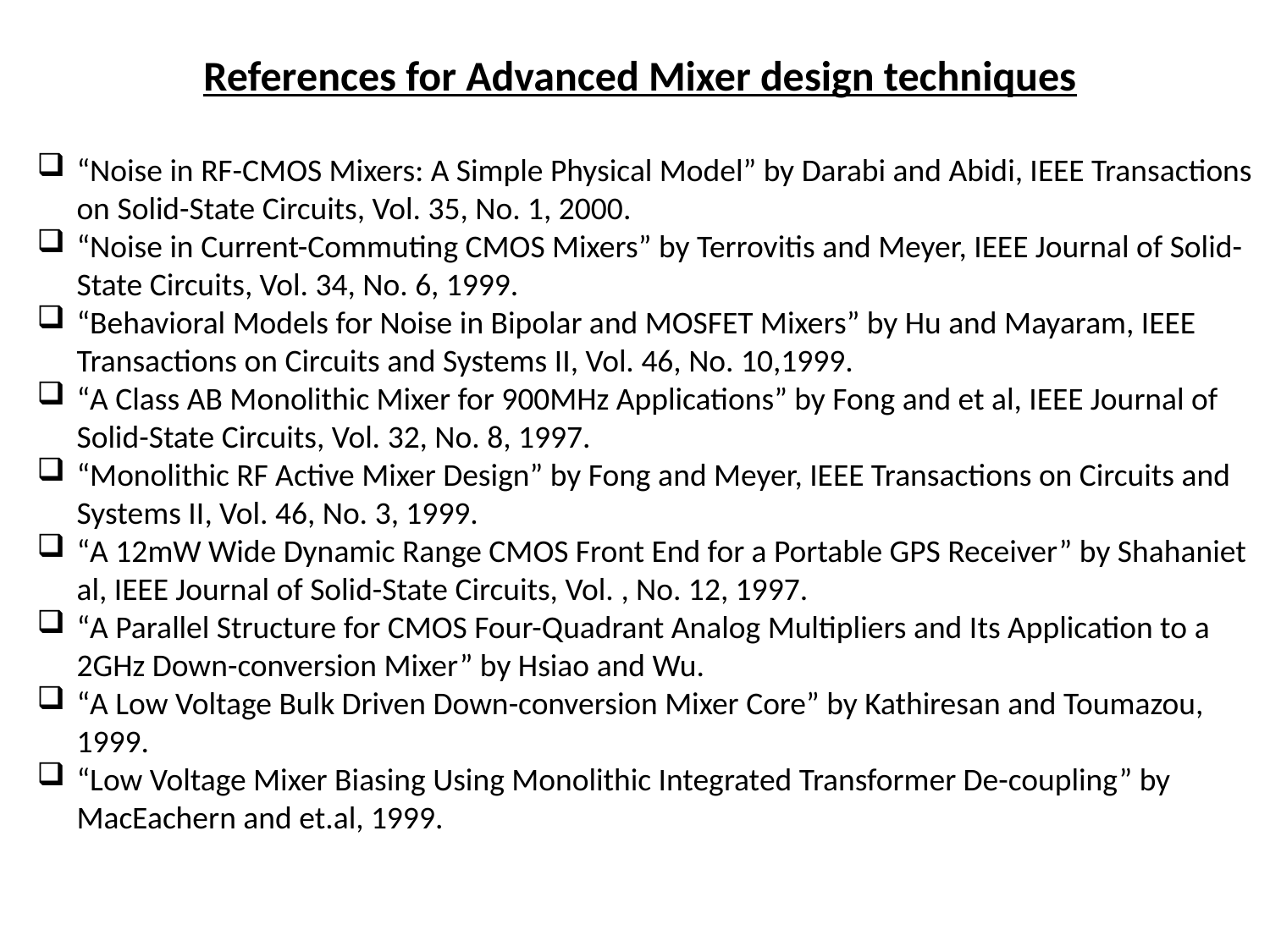

References for Advanced Mixer design techniques

“Noise in RF-CMOS Mixers: A Simple Physical Model” by Darabi and Abidi, IEEE Transactions on Solid-State Circuits, Vol. 35, No. 1, 2000.
“Noise in Current-Commuting CMOS Mixers” by Terrovitis and Meyer, IEEE Journal of Solid-State Circuits, Vol. 34, No. 6, 1999.
“Behavioral Models for Noise in Bipolar and MOSFET Mixers” by Hu and Mayaram, IEEE Transactions on Circuits and Systems II, Vol. 46, No. 10,1999.
“A Class AB Monolithic Mixer for 900MHz Applications” by Fong and et al, IEEE Journal of Solid-State Circuits, Vol. 32, No. 8, 1997.
“Monolithic RF Active Mixer Design” by Fong and Meyer, IEEE Transactions on Circuits and Systems II, Vol. 46, No. 3, 1999.
“A 12mW Wide Dynamic Range CMOS Front End for a Portable GPS Receiver” by Shahaniet al, IEEE Journal of Solid-State Circuits, Vol. , No. 12, 1997.
“A Parallel Structure for CMOS Four-Quadrant Analog Multipliers and Its Application to a 2GHz Down-conversion Mixer” by Hsiao and Wu.
“A Low Voltage Bulk Driven Down-conversion Mixer Core” by Kathiresan and Toumazou, 1999.
“Low Voltage Mixer Biasing Using Monolithic Integrated Transformer De-coupling” by MacEachern and et.al, 1999.